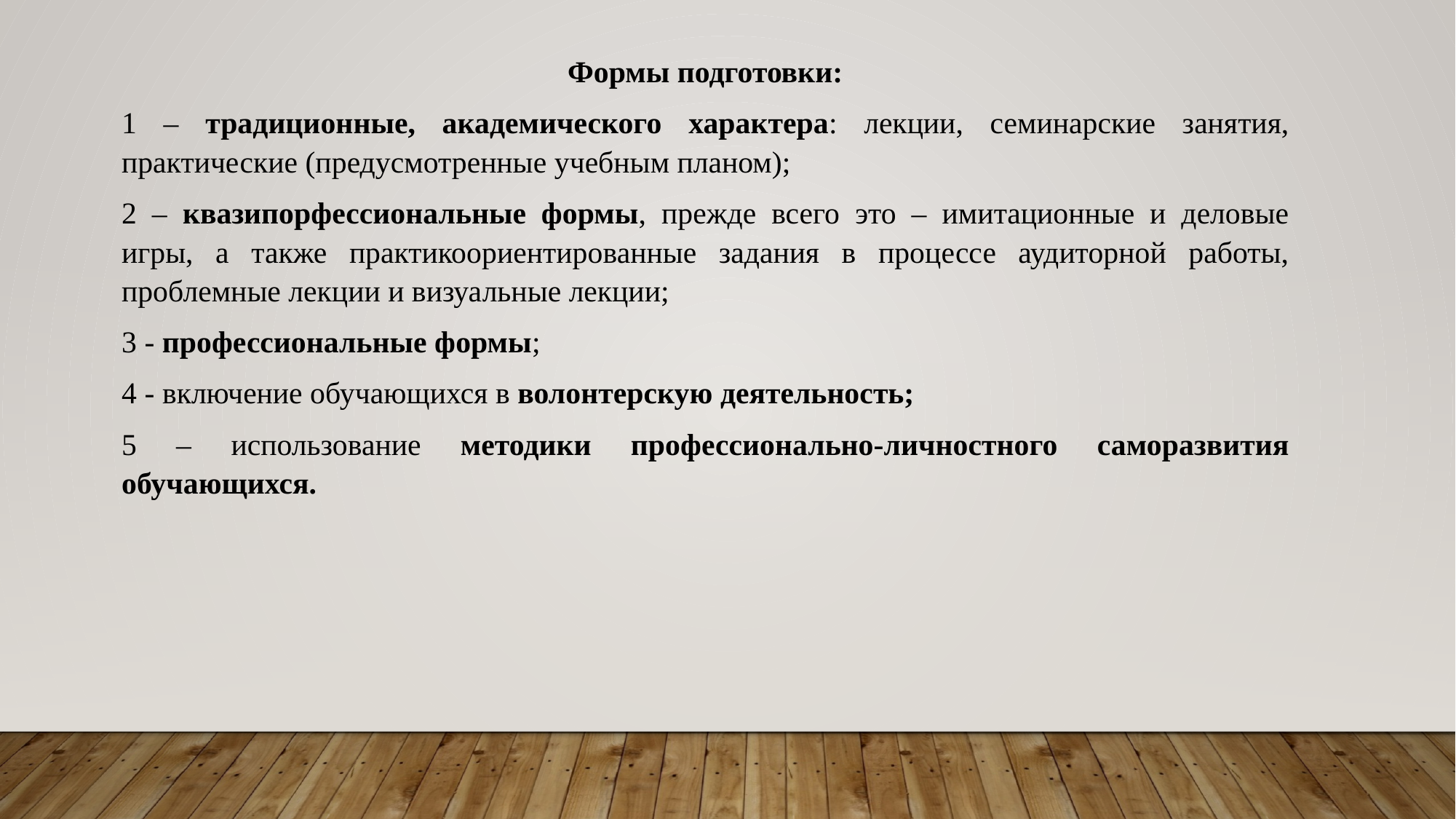

Формы подготовки:
1 – традиционные, академического характера: лекции, семинарские занятия, практические (предусмотренные учебным планом);
2 – квазипорфессиональные формы, прежде всего это – имитационные и деловые игры, а также практикоориентированные задания в процессе аудиторной работы, проблемные лекции и визуальные лекции;
3 - профессиональные формы;
4 - включение обучающихся в волонтерскую деятельность;
5 – использование методики профессионально-личностного саморазвития обучающихся.